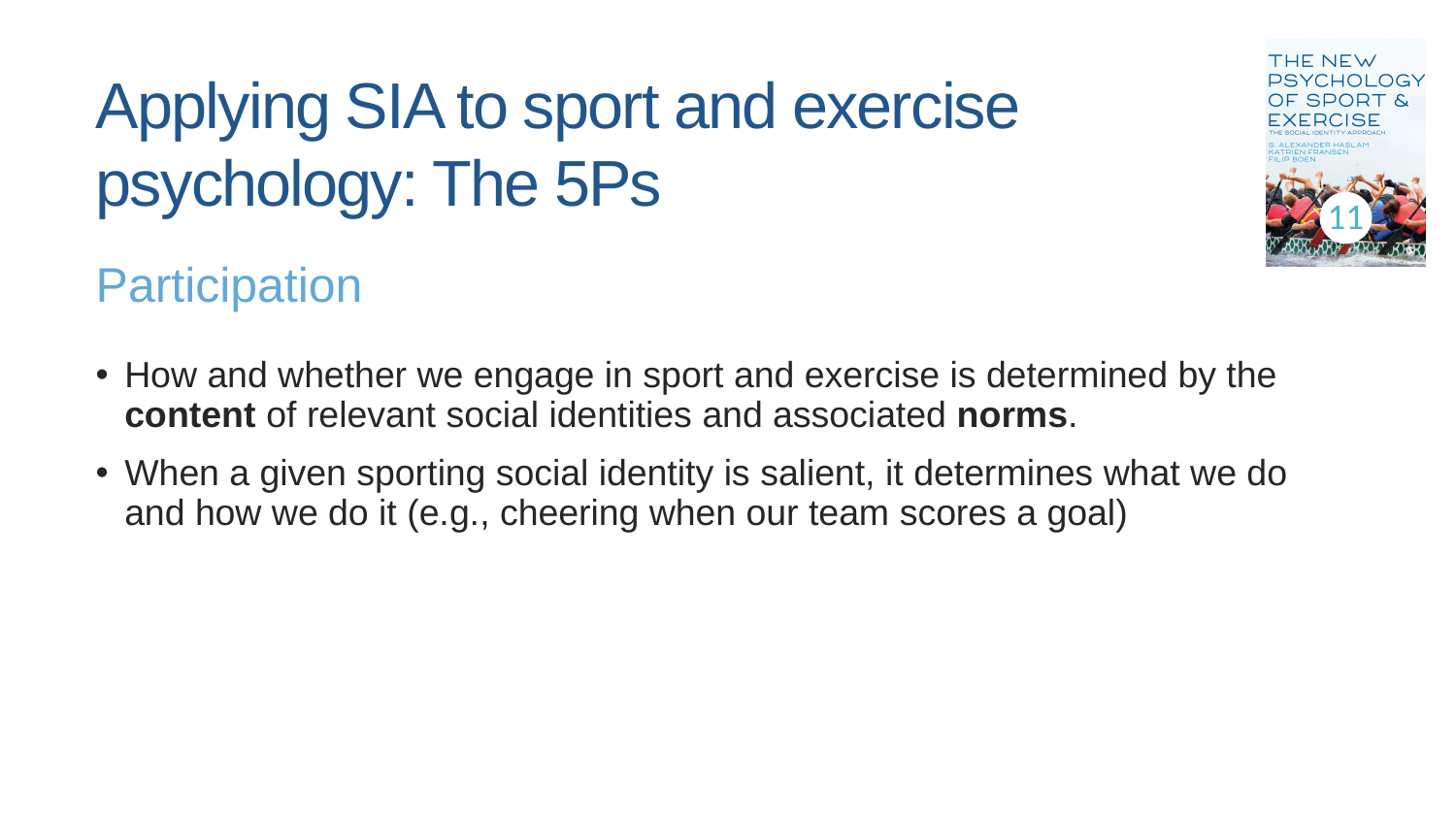

# Applying SIA to sport and exercise psychology: The 5Ps
11
Participation
How and whether we engage in sport and exercise is determined by the content of relevant social identities and associated norms.
When a given sporting social identity is salient, it determines what we do and how we do it (e.g., cheering when our team scores a goal)